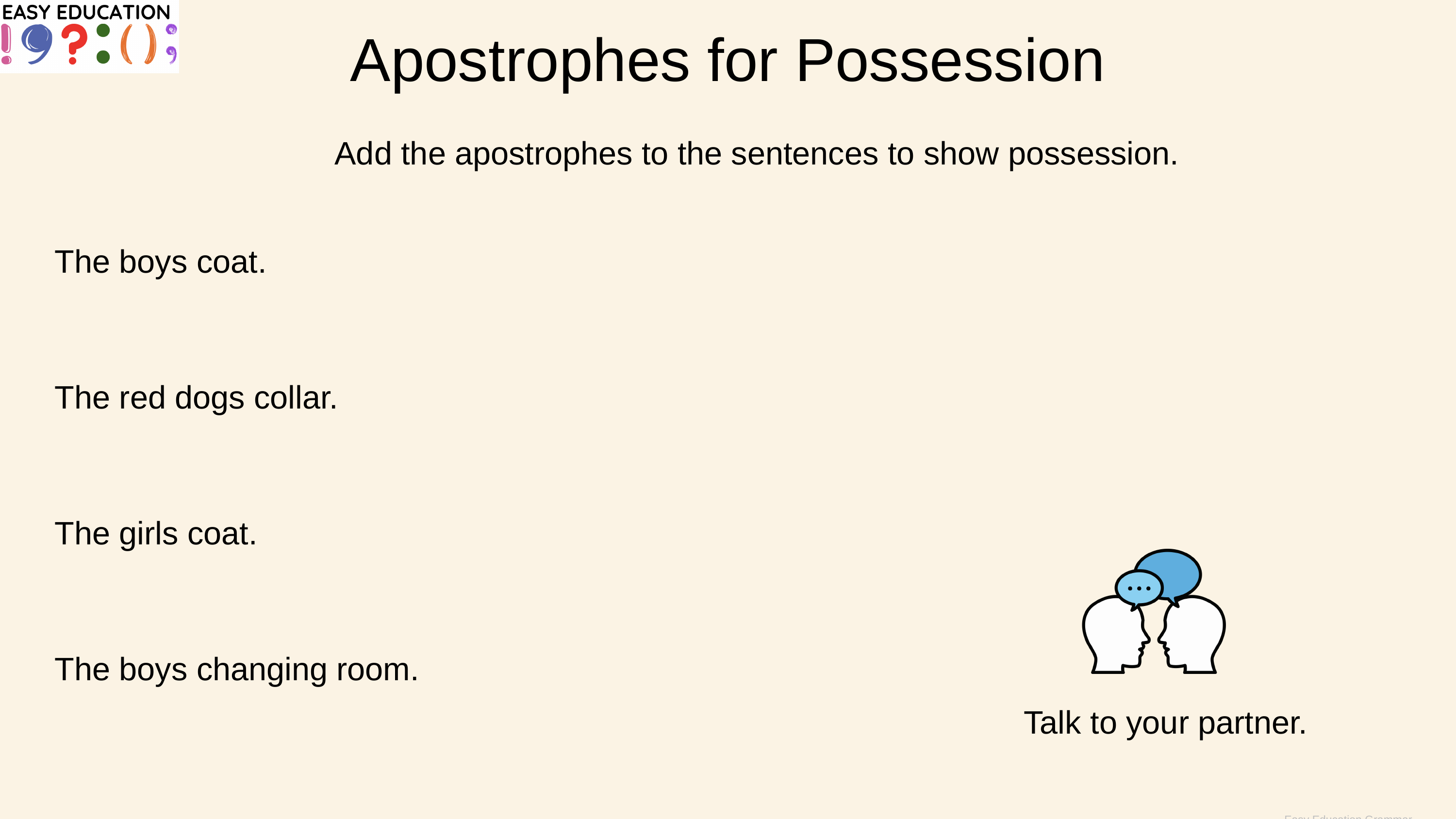

Apostrophes for Possession
Add the apostrophes to the sentences to show possession.
The boys coat.

The red dogs collar.

The girls coat.

The boys changing room.

Talk to your partner.